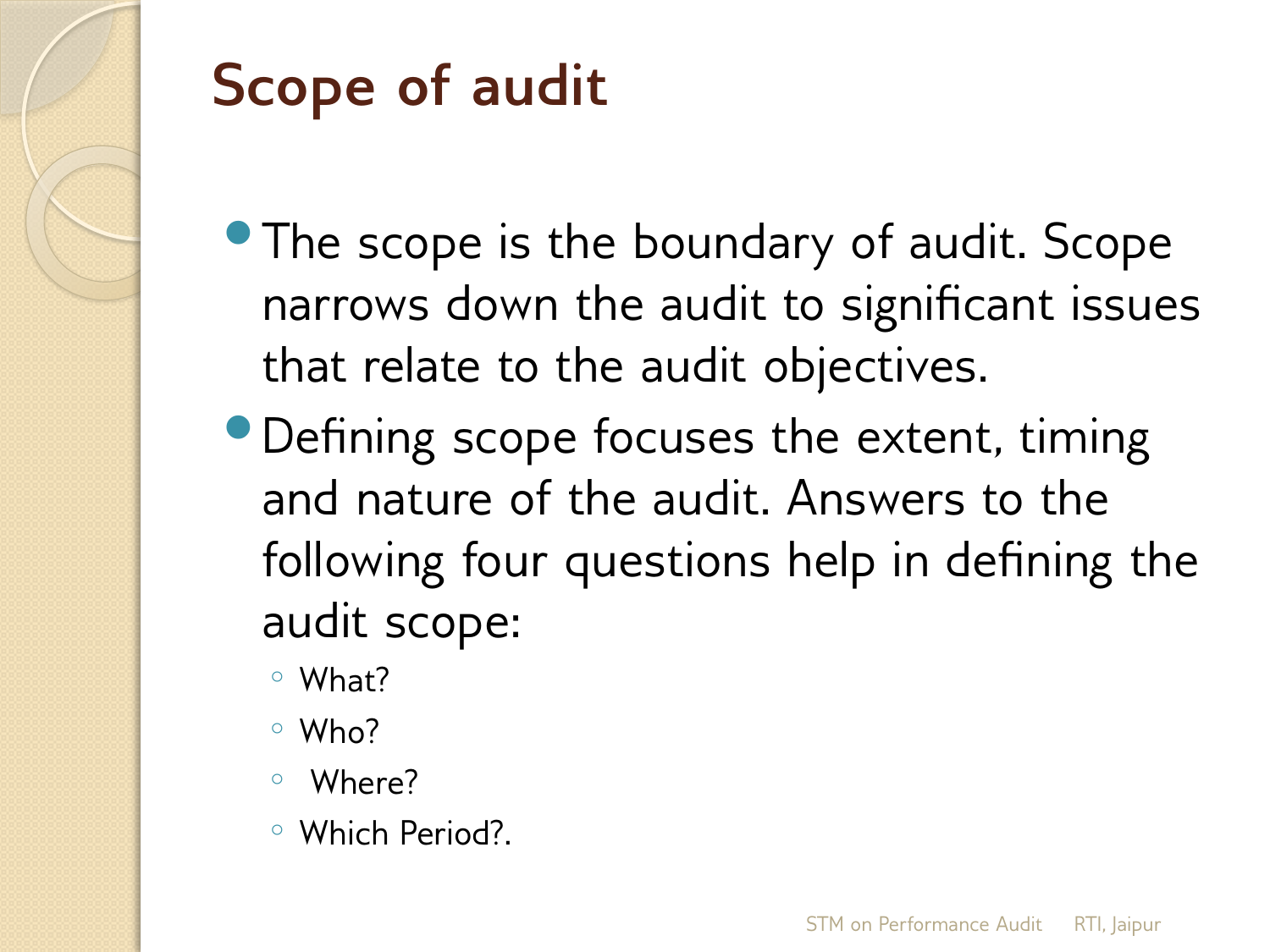

# Scope of audit
The scope is the boundary of audit. Scope narrows down the audit to significant issues that relate to the audit objectives.
Defining scope focuses the extent, timing and nature of the audit. Answers to the following four questions help in defining the audit scope:
What?
Who?
 Where?
Which Period?.
STM on Performance Audit     RTI, Jaipur